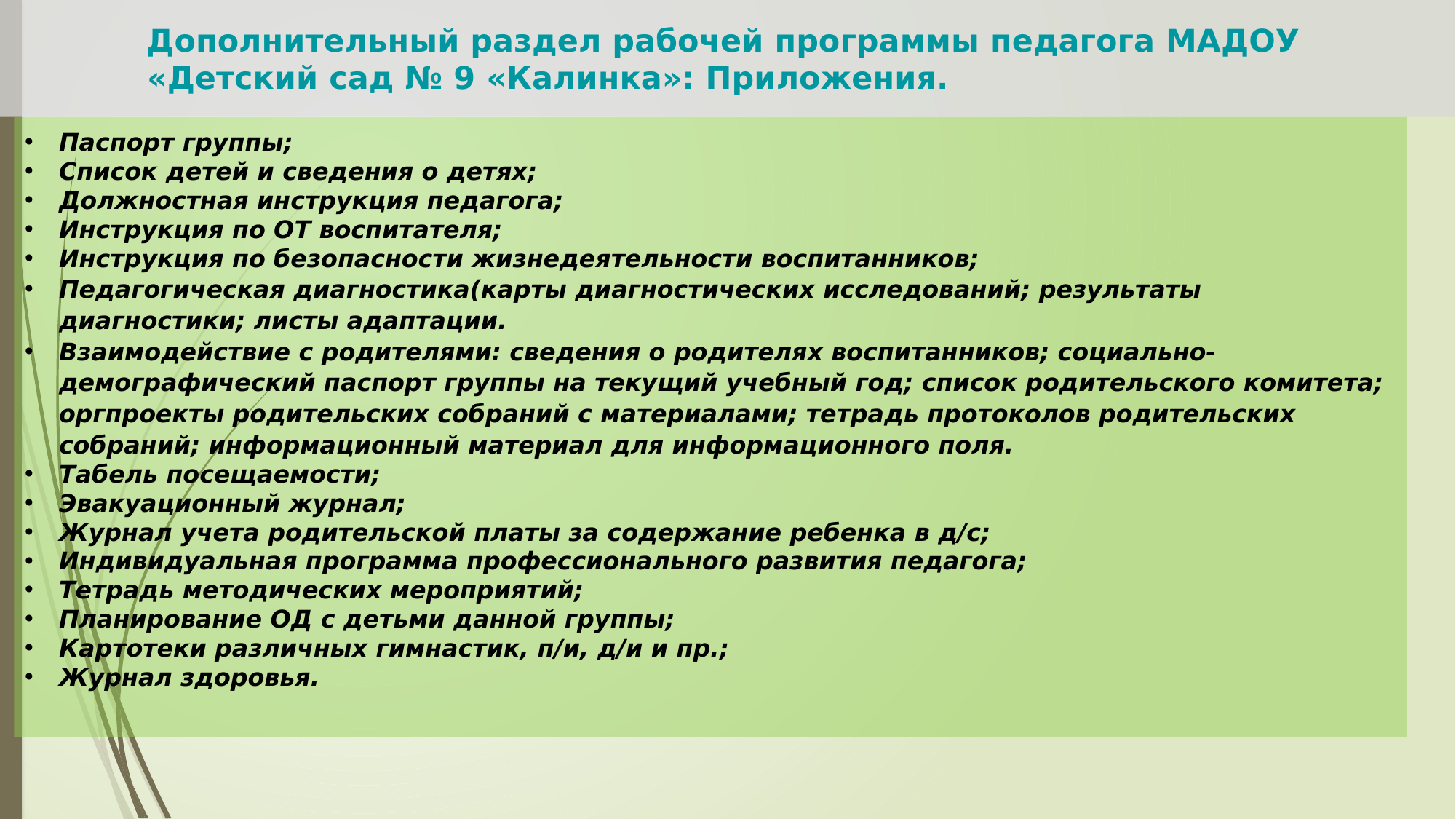

Дополнительный раздел рабочей программы педагога МАДОУ «Детский сад № 9 «Калинка»: Приложения.

Паспорт группы;
Список детей и сведения о детях;
Должностная инструкция педагога;
Инструкция по ОТ воспитателя;
Инструкция по безопасности жизнедеятельности воспитанников;
Педагогическая диагностика(карты диагностических исследований; результаты диагностики; листы адаптации.
Взаимодействие с родителями: сведения о родителях воспитанников; социально-демографический паспорт группы на текущий учебный год; список родительского комитета; оргпроекты родительских собраний с материалами; тетрадь протоколов родительских собраний; информационный материал для информационного поля.
Табель посещаемости;
Эвакуационный журнал;
Журнал учета родительской платы за содержание ребенка в д/с;
Индивидуальная программа профессионального развития педагога;
Тетрадь методических мероприятий;
Планирование ОД с детьми данной группы;
Картотеки различных гимнастик, п/и, д/и и пр.;
Журнал здоровья.